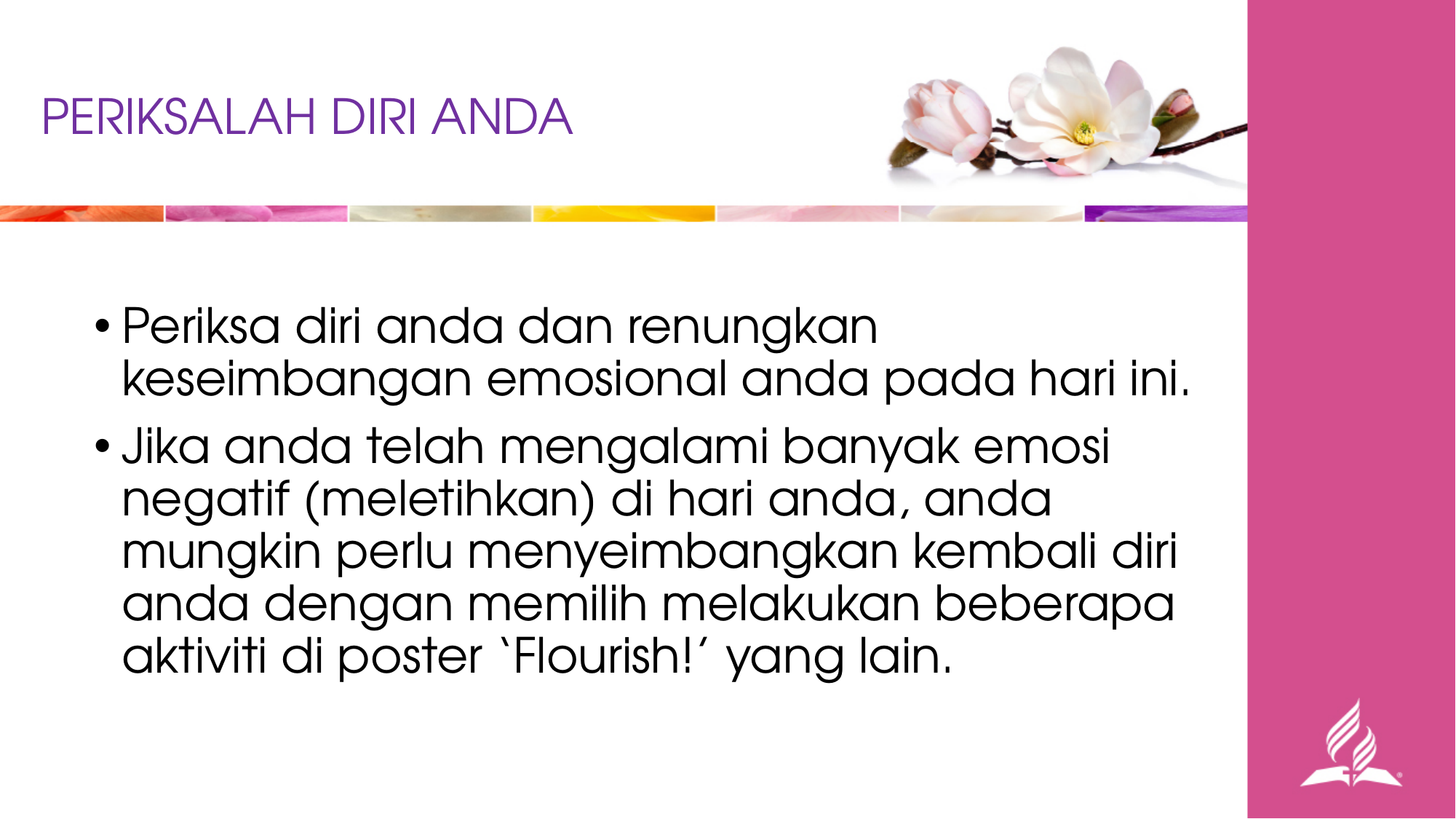

PERIKSALAH DIRI ANDA
Periksa diri anda dan renungkan keseimbangan emosional anda pada hari ini.
Jika anda telah mengalami banyak emosi negatif (meletihkan) di hari anda, anda mungkin perlu menyeimbangkan kembali diri anda dengan memilih melakukan beberapa aktiviti di poster ‘Flourish!’ yang lain.